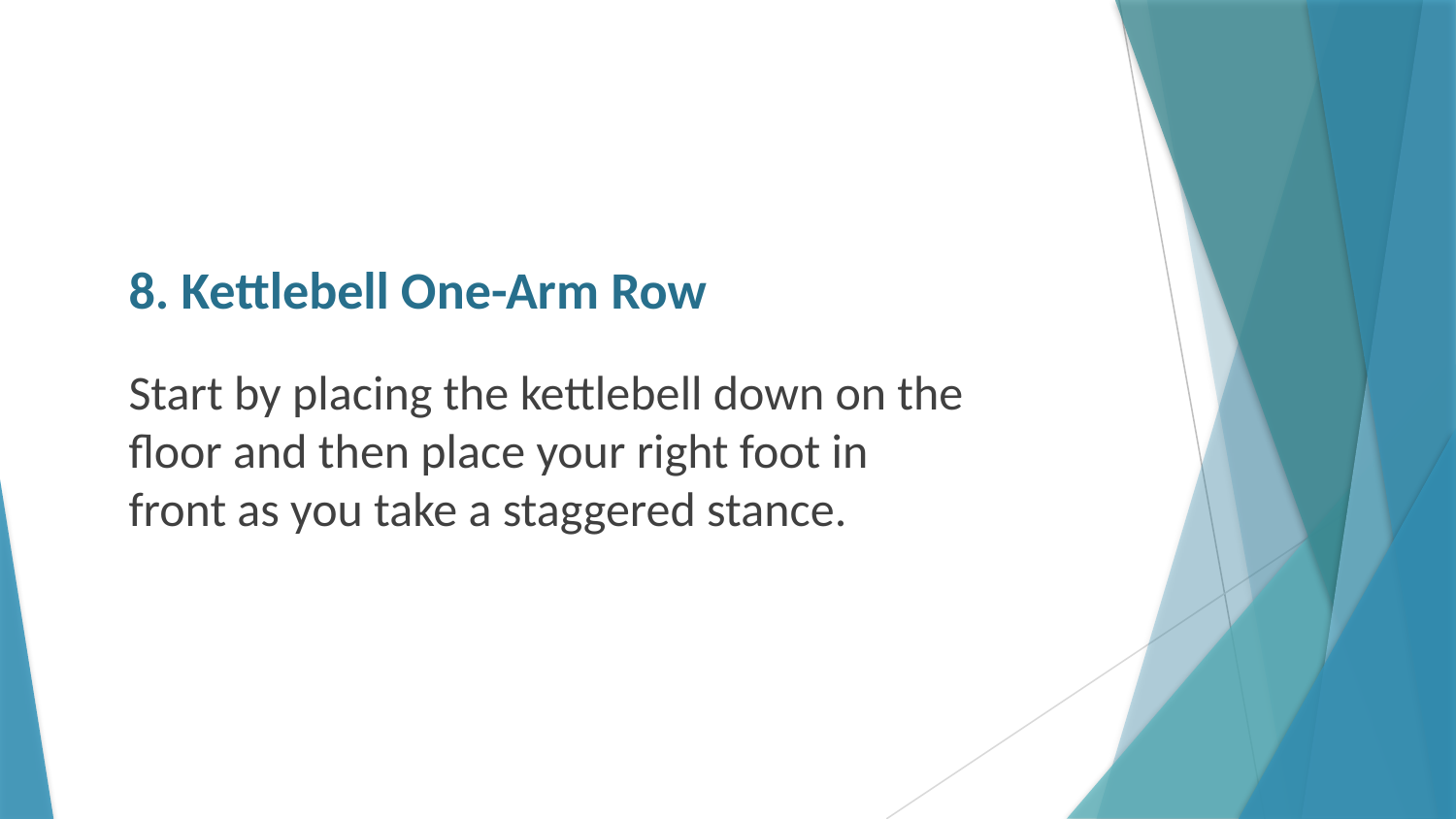

# 8. Kettlebell One-Arm Row
Start by placing the kettlebell down on the floor and then place your right foot in front as you take a staggered stance.